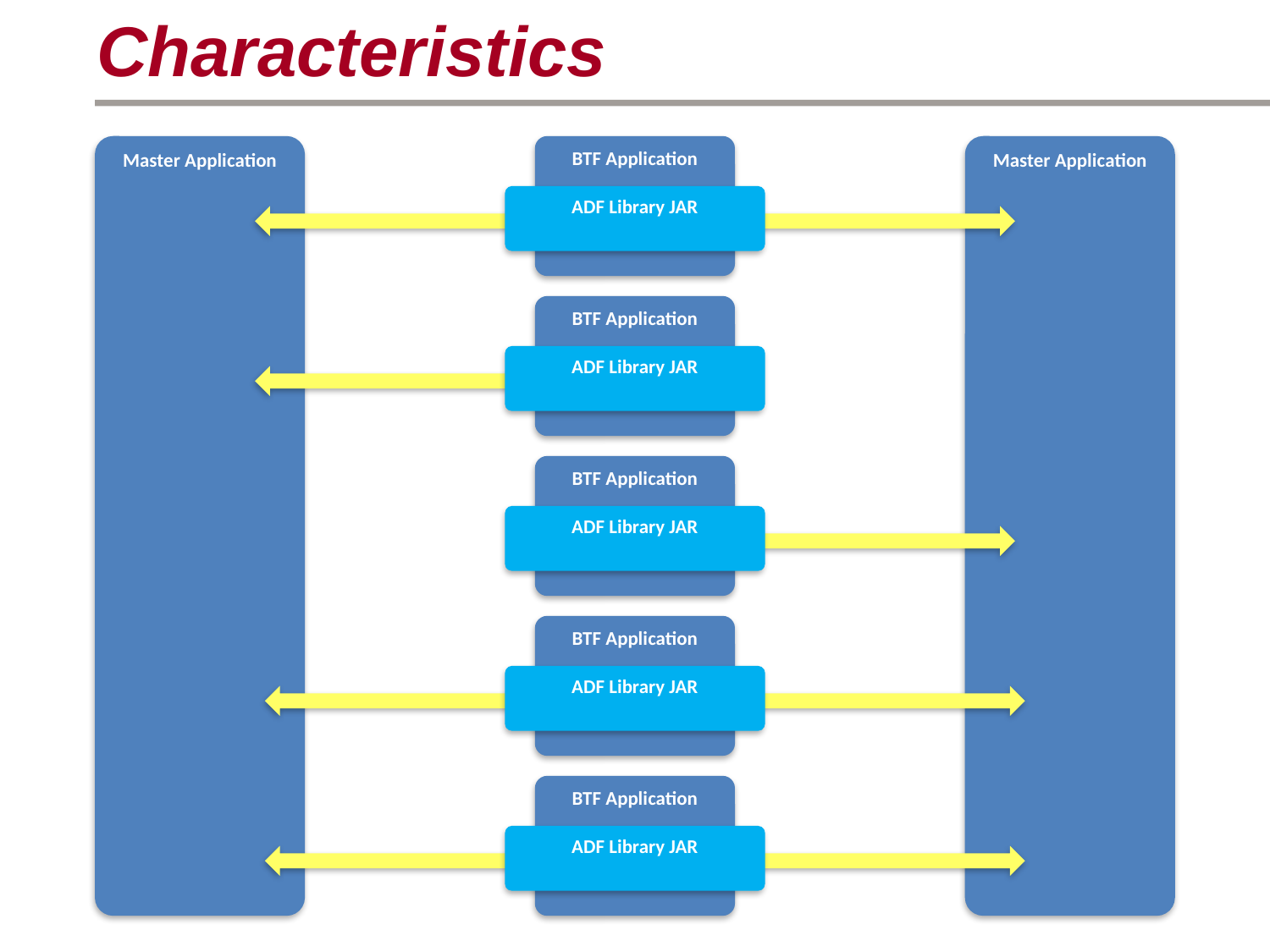

Characteristics

Master Application
BTF Application
Master Application
ADF Library JAR

BTF Application
ADF Library JAR

BTF Application
ADF Library JAR

BTF Application
ADF Library JAR

BTF Application
ADF Library JAR